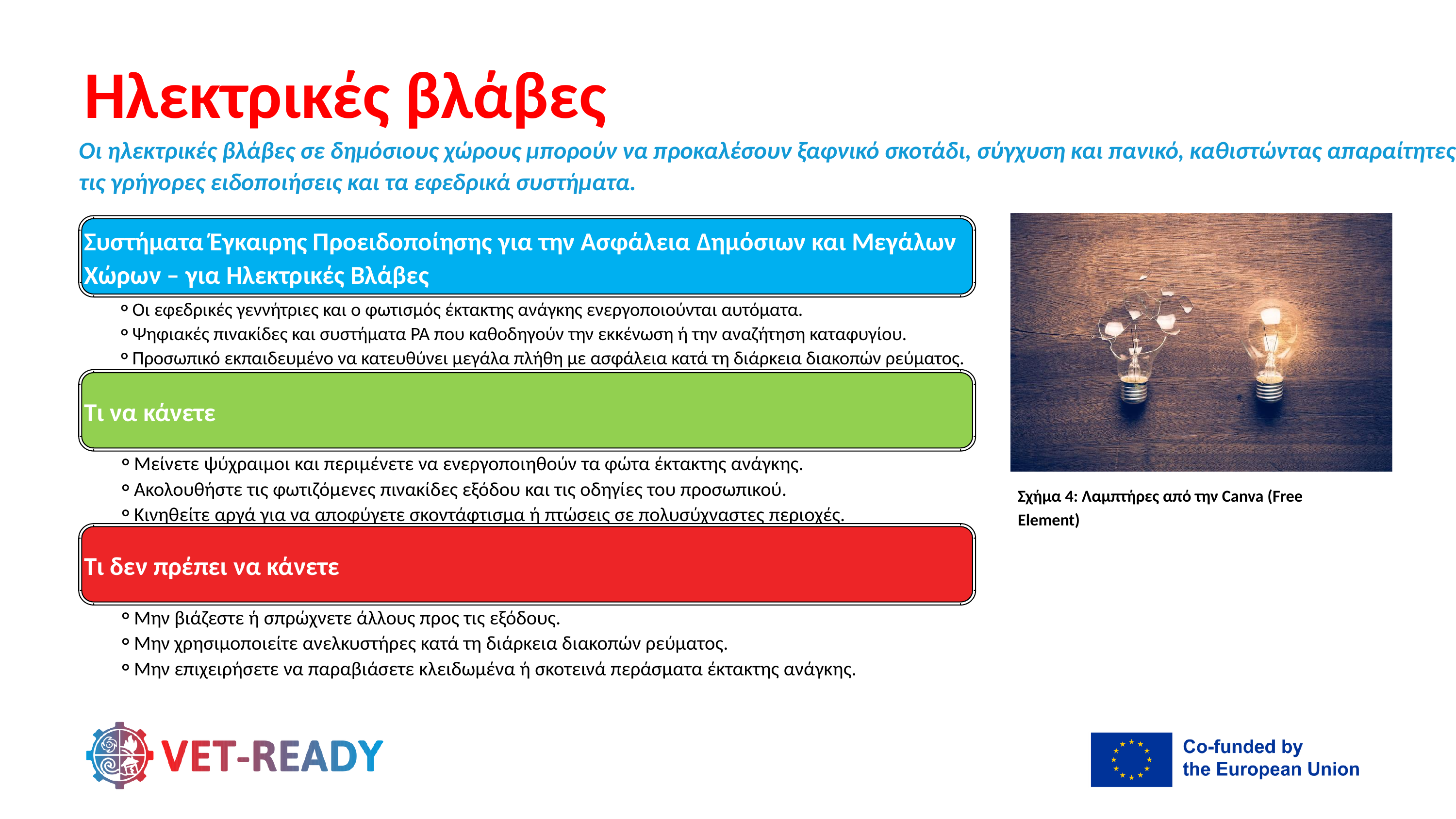

Ηλεκτρικές βλάβες
Οι ηλεκτρικές βλάβες σε δημόσιους χώρους μπορούν να προκαλέσουν ξαφνικό σκοτάδι, σύγχυση και πανικό, καθιστώντας απαραίτητες τις γρήγορες ειδοποιήσεις και τα εφεδρικά συστήματα.

Συστήματα Έγκαιρης Προειδοποίησης για την Ασφάλεια Δημόσιων και Μεγάλων Χώρων – για Ηλεκτρικές Βλάβες
Οι εφεδρικές γεννήτριες και ο φωτισμός έκτακτης ανάγκης ενεργοποιούνται αυτόματα.
Ψηφιακές πινακίδες και συστήματα PA που καθοδηγούν την εκκένωση ή την αναζήτηση καταφυγίου.
Προσωπικό εκπαιδευμένο να κατευθύνει μεγάλα πλήθη με ασφάλεια κατά τη διάρκεια διακοπών ρεύματος.

Τι να κάνετε
Μείνετε ψύχραιμοι και περιμένετε να ενεργοποιηθούν τα φώτα έκτακτης ανάγκης.
Ακολουθήστε τις φωτιζόμενες πινακίδες εξόδου και τις οδηγίες του προσωπικού.
Κινηθείτε αργά για να αποφύγετε σκοντάφτισμα ή πτώσεις σε πολυσύχναστες περιοχές.
Σχήμα 4: Λαμπτήρες από την Canva (Free Element)

Τι δεν πρέπει να κάνετε
Μην βιάζεστε ή σπρώχνετε άλλους προς τις εξόδους.
Μην χρησιμοποιείτε ανελκυστήρες κατά τη διάρκεια διακοπών ρεύματος.
Μην επιχειρήσετε να παραβιάσετε κλειδωμένα ή σκοτεινά περάσματα έκτακτης ανάγκης.